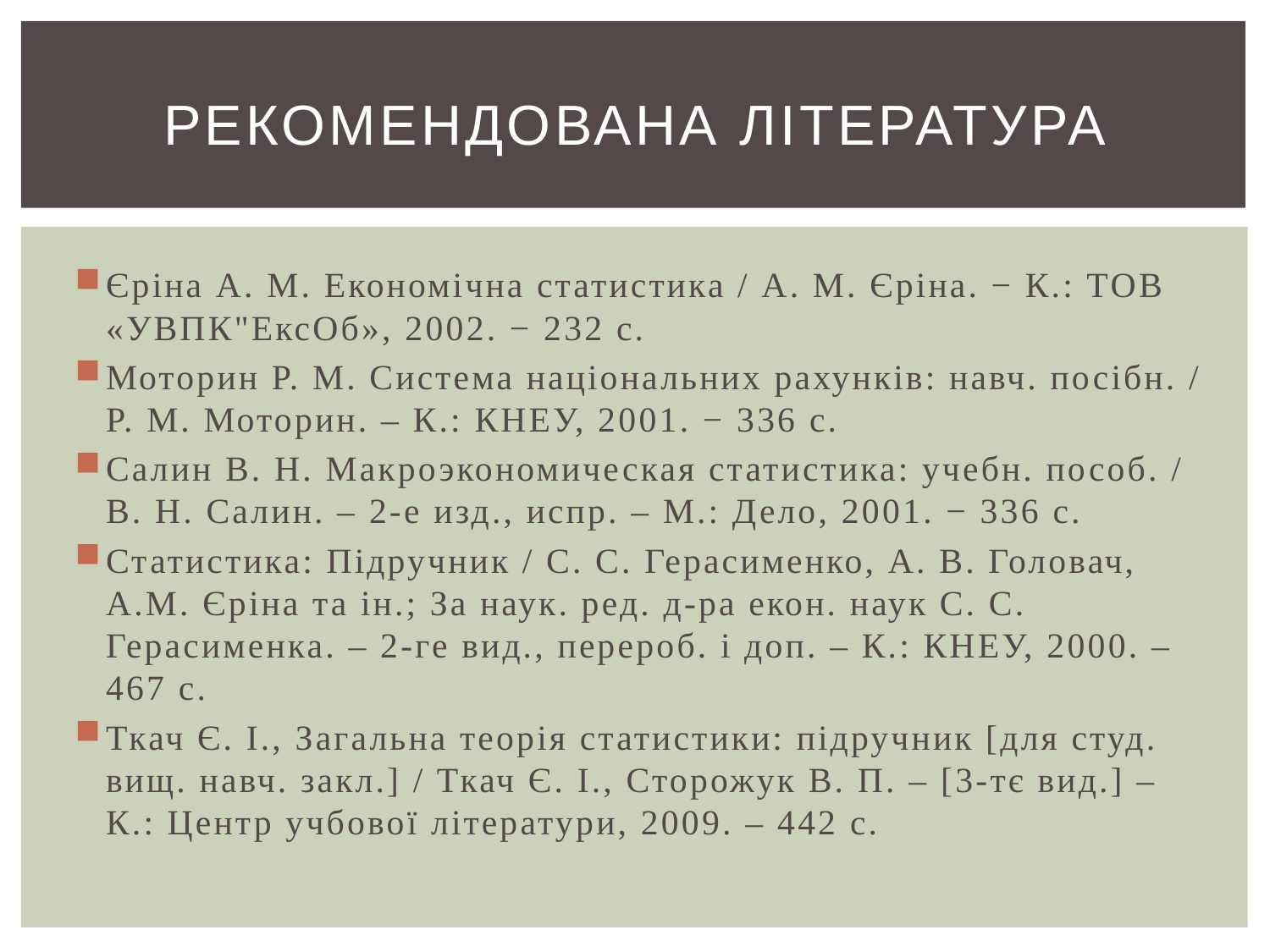

# РЕКОМЕНДОВАНА ЛІТЕРАТУРА
Єріна А. М. Економічна статистика / А. М. Єріна. − К.: ТОВ «УВПК"ЕксОб», 2002. − 232 с.
Моторин Р. М. Система національних рахунків: навч. посібн. / Р. М. Моторин. – К.: КНЕУ, 2001. − 336 с.
Салин В. Н. Макроэкономическая статистика: учебн. пособ. / В. Н. Салин. – 2-е изд., испр. – М.: Дело, 2001. − 336 с.
Статистика: Підручник / С. С. Герасименко, А. В. Головач, А.М. Єріна та ін.; За наук. ред. д-ра екон. наук С. С. Герасименка. – 2-ге вид., перероб. і доп. – К.: КНЕУ, 2000. – 467 с.
Ткач Є. І., Загальна теорія статистики: підручник [для студ. вищ. навч. закл.] / Ткач Є. І., Сторожук В. П. – [3-тє вид.] – К.: Центр учбової літератури, 2009. – 442 с.